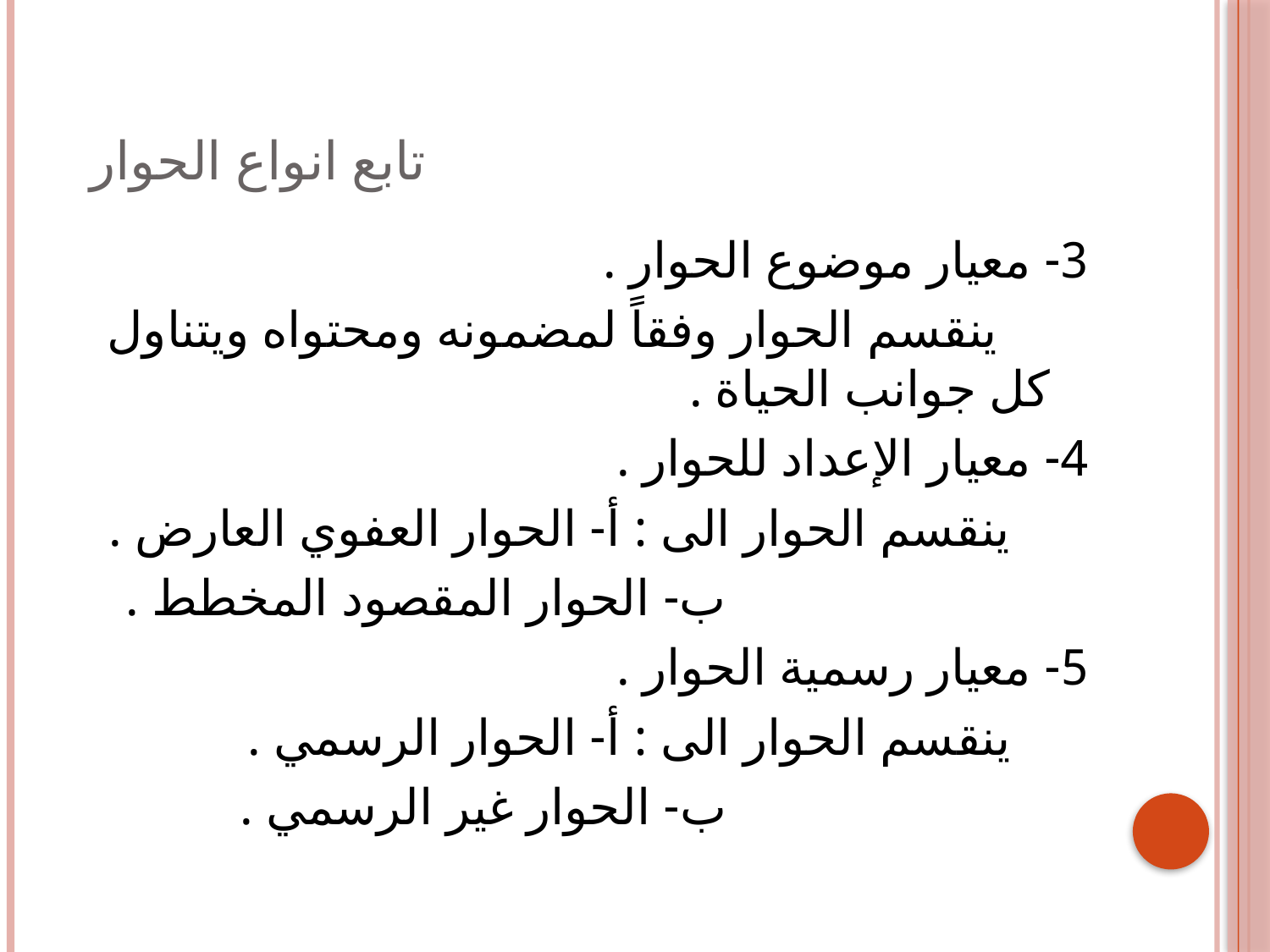

# تابع انواع الحوار
3- معيار موضوع الحوار .
       ينقسم الحوار وفقاً لمضمونه ومحتواه ويتناول كل جوانب الحياة .
4- معيار الإعداد للحوار .
      ينقسم الحوار الى : أ- الحوار العفوي العارض .
                            ب- الحوار المقصود المخطط .
5- معيار رسمية الحوار .
      ينقسم الحوار الى : أ- الحوار الرسمي .
                            ب- الحوار غير الرسمي .